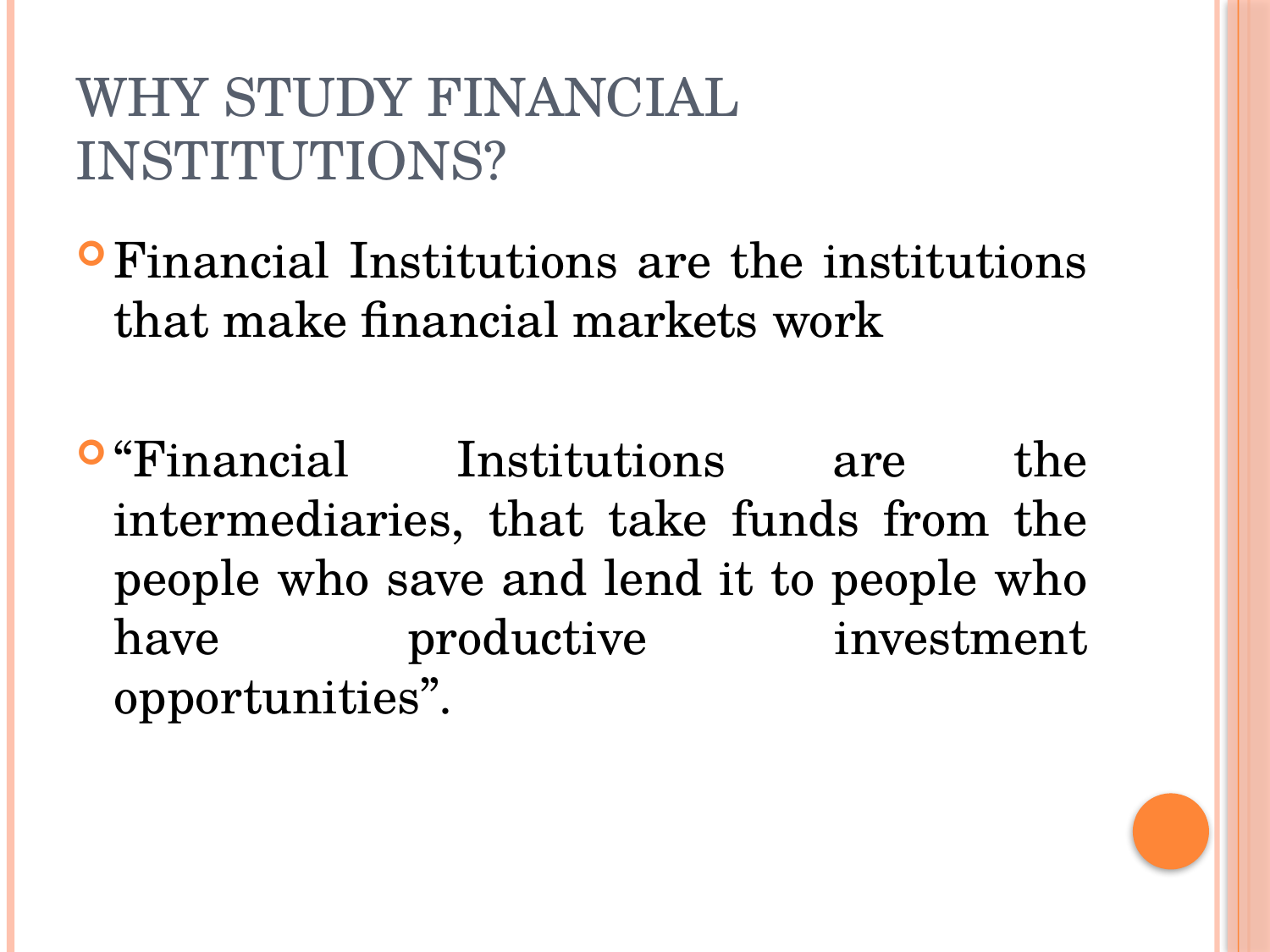

# Why study financial institutions?
Financial Institutions are the institutions that make financial markets work

“Financial Institutions are the intermediaries, that take funds from the people who save and lend it to people who have productive investment opportunities”.